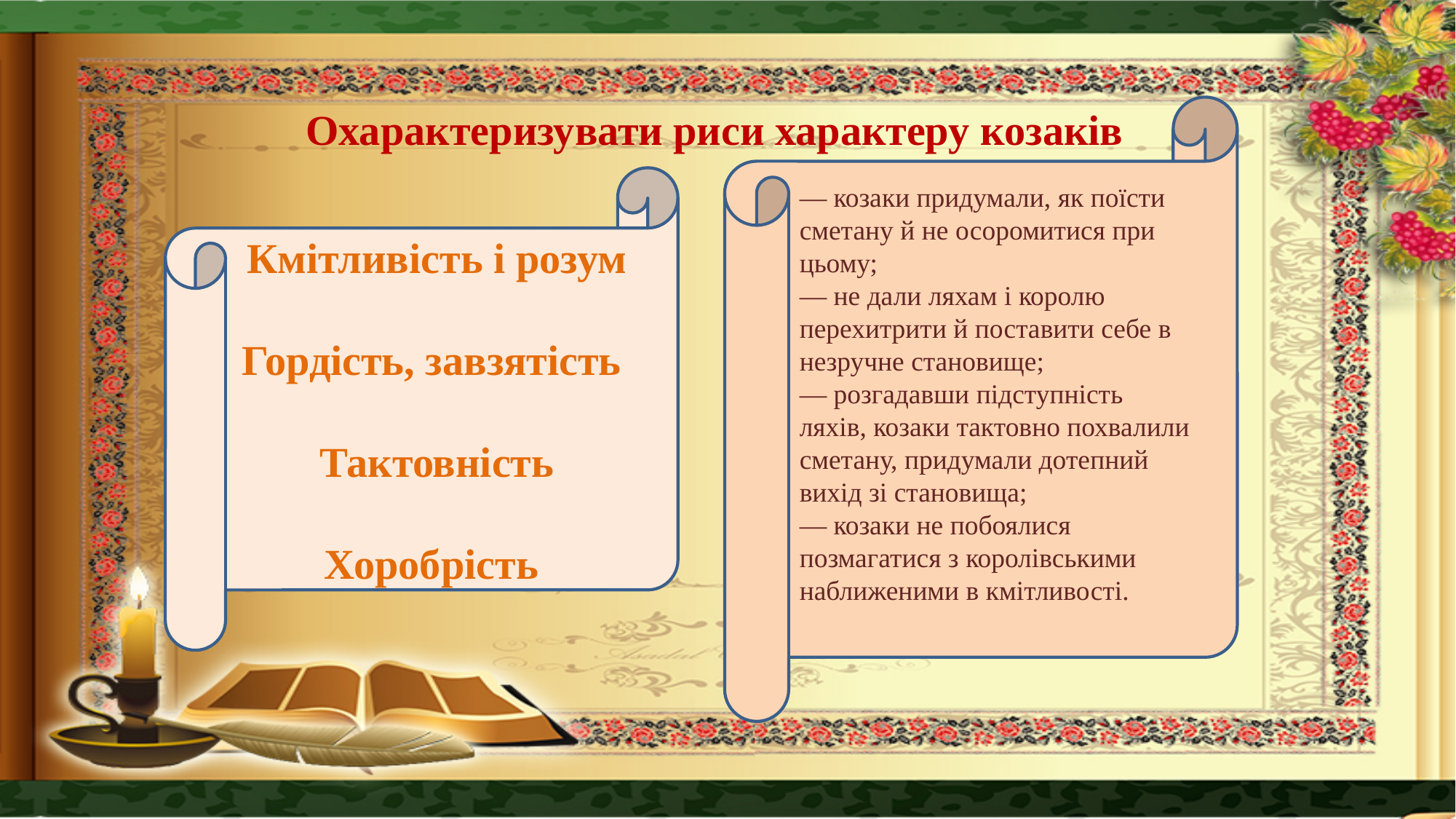

Охарактеризувати риси характеру козаків
— козаки придумали, як поїсти сметану й не осоромитися при цьому;
— не дали ляхам і королю перехитрити й поставити себе в незручне становище;
— розгадавши підступність ляхів, козаки тактовно похвалили сметану, придумали дотепний вихід зі становища;
— козаки не побоялися позмагатися з королівськими наближеними в кмітливості.

Кмітливість і розум

Гордість, завзятість

Тактовність

Хоробрість